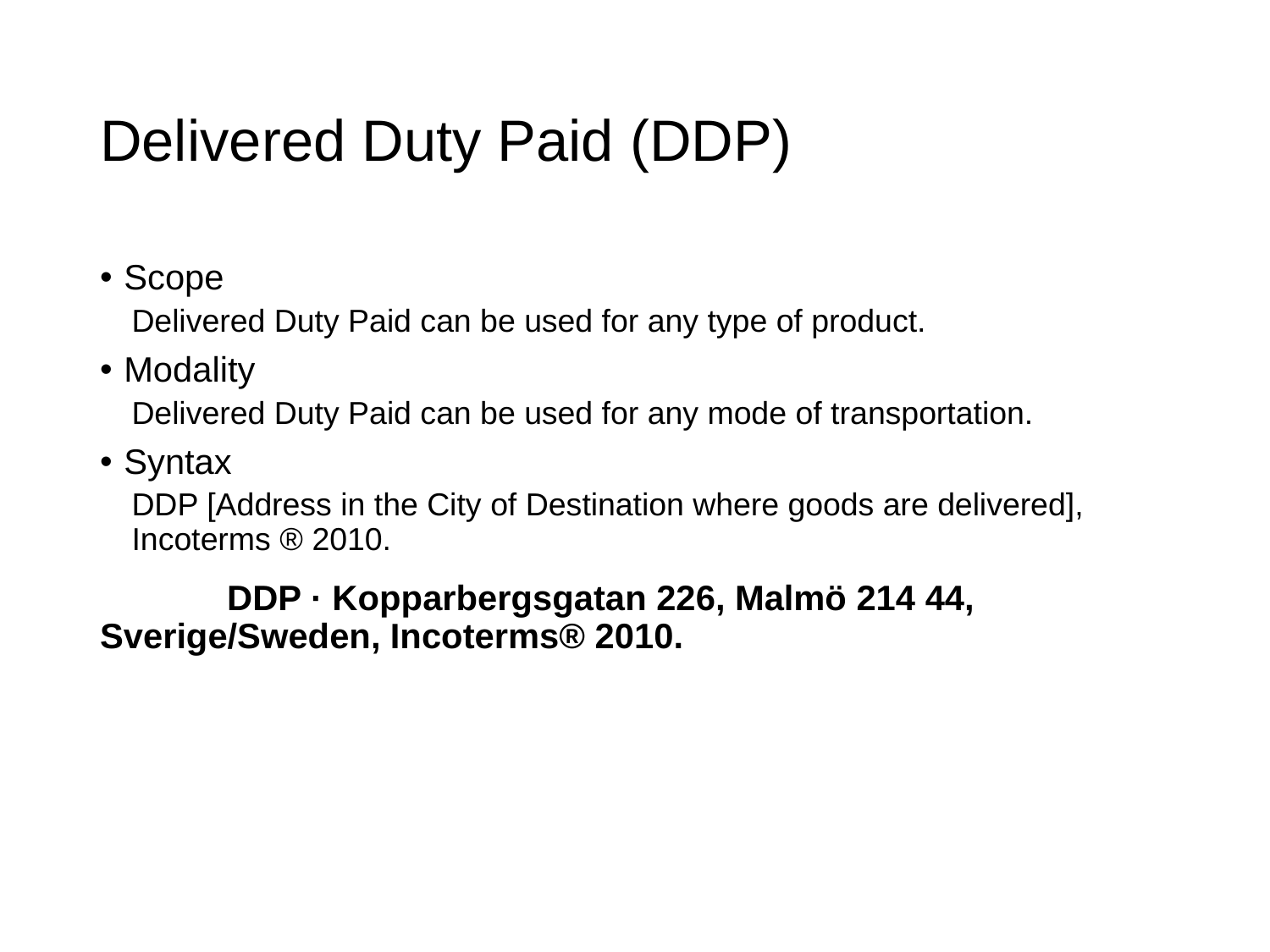

# Delivered Duty Paid (DDP)
Scope
Delivered Duty Paid can be used for any type of product.
Modality
Delivered Duty Paid can be used for any mode of transportation.
Syntax
DDP [Address in the City of Destination where goods are delivered], Incoterms ® 2010.
	DDP · Kopparbergsgatan 226, Malmö 214 44, 	Sverige/Sweden, Incoterms® 2010.